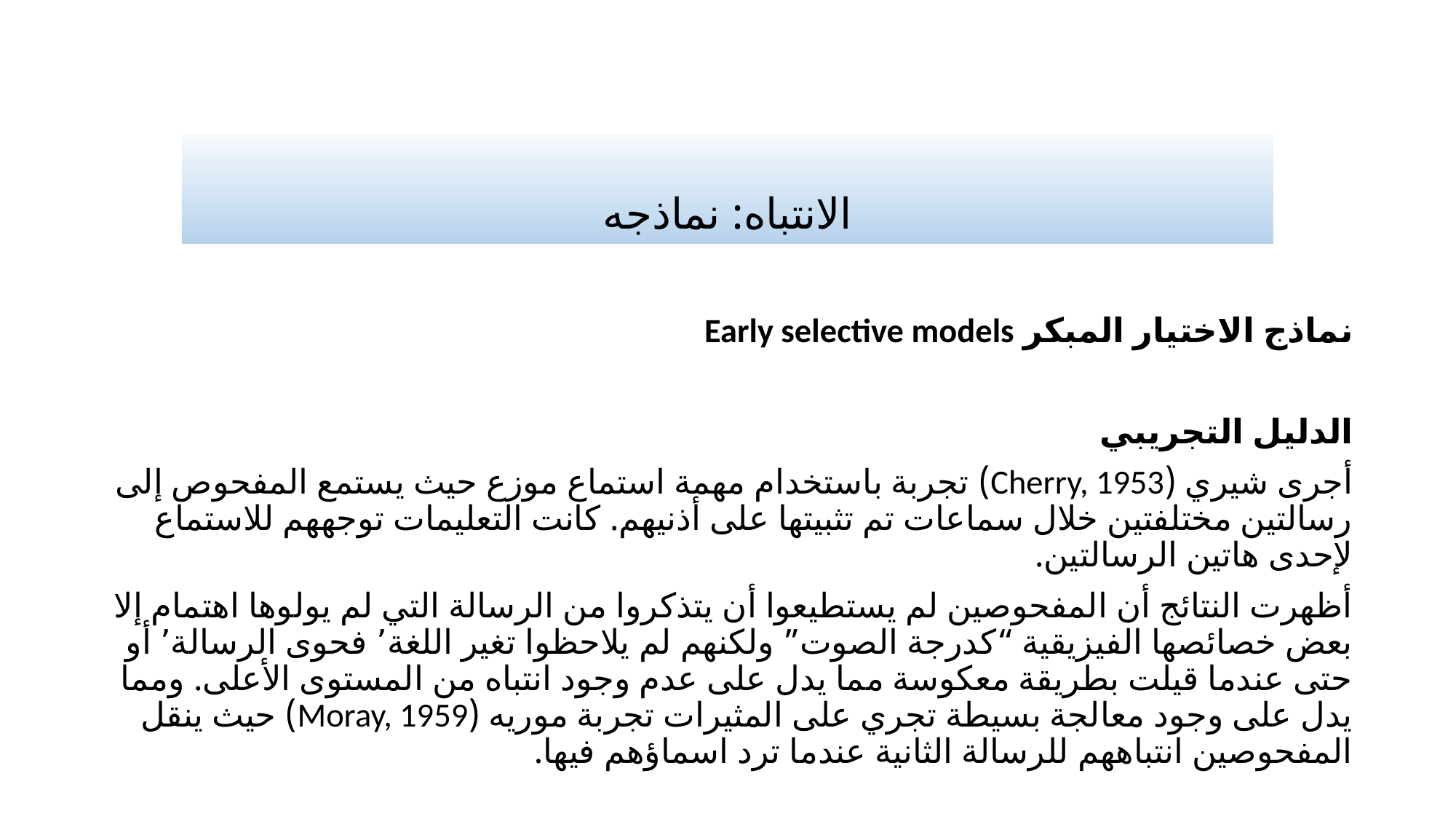

# الانتباه: نماذجه
نماذج الاختيار المبكر Early selective models

الدليل التجريبي
أجرى شيري (Cherry, 1953) تجربة باستخدام مهمة استماع موزع حيث يستمع المفحوص إلى رسالتين مختلفتين خلال سماعات تم تثبيتها على أذنيهم. كانت التعليمات توجههم للاستماع لإحدى هاتين الرسالتين.
أظهرت النتائج أن المفحوصين لم يستطيعوا أن يتذكروا من الرسالة التي لم يولوها اهتمام إلا بعض خصائصها الفيزيقية “كدرجة الصوت” ولكنهم لم يلاحظوا تغير اللغة٬ فحوى الرسالة٬ أو حتى عندما قيلت بطريقة معكوسة مما يدل على عدم وجود انتباه من المستوى الأعلى. ومما يدل على وجود معالجة بسيطة تجري على المثيرات تجربة موريه (Moray, 1959) حيث ينقل المفحوصين انتباههم للرسالة الثانية عندما ترد اسماؤهم فيها.